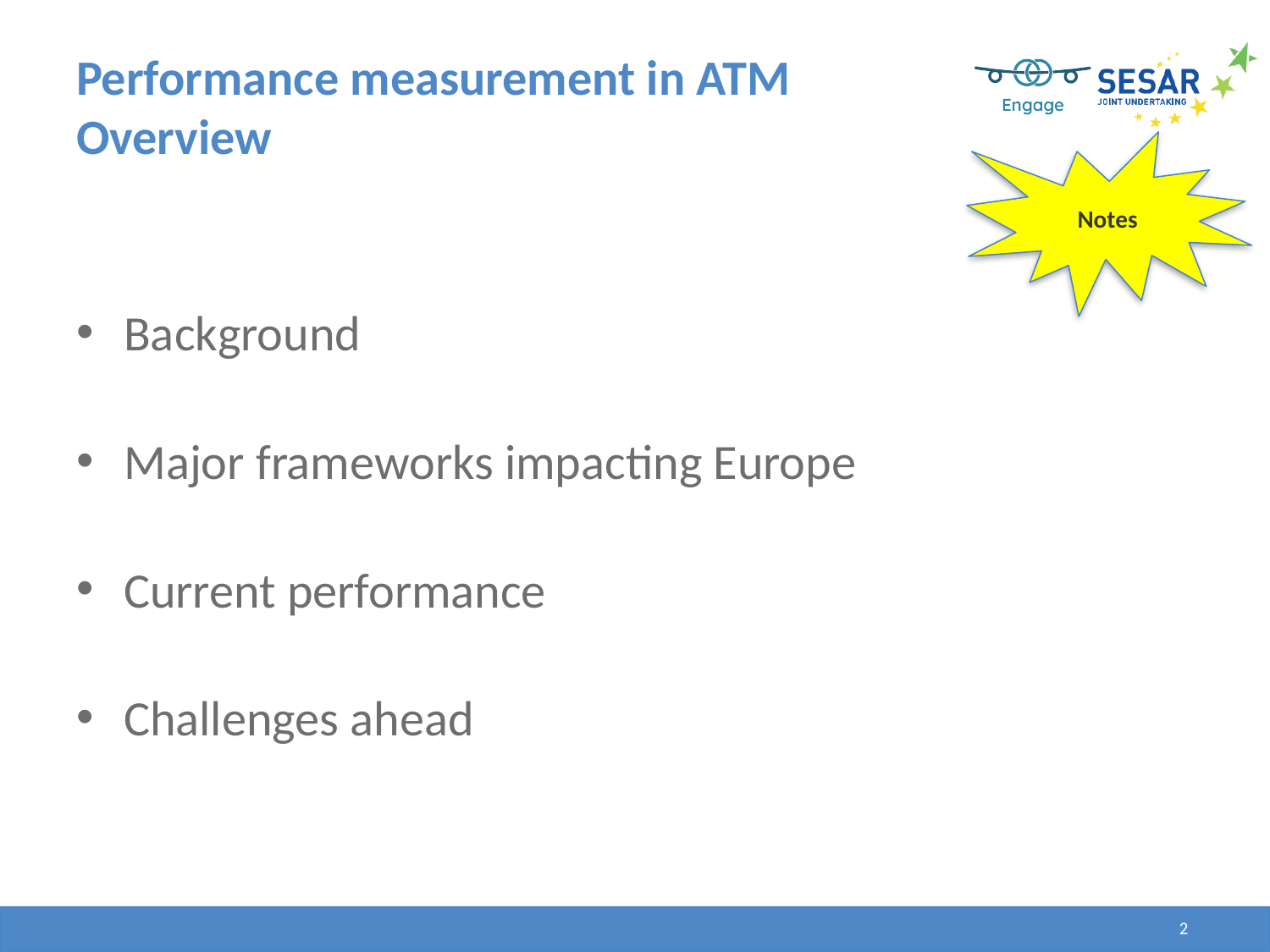

# Performance measurement in ATM Overview
Notes
Background
Major frameworks impacting Europe
Current performance
Challenges ahead

2